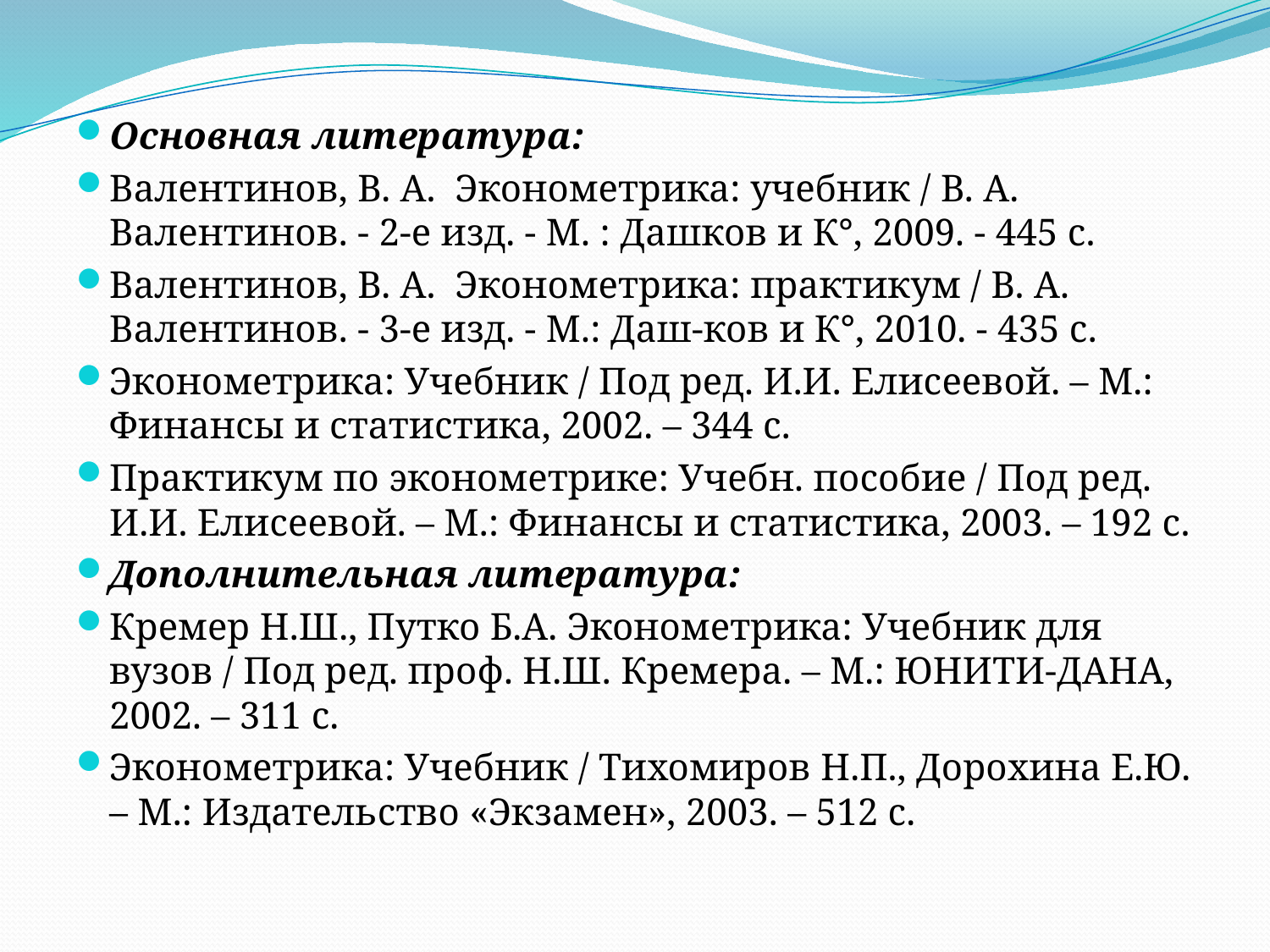

Основная литература:
Валентинов, В. А.  Эконометрика: учебник / В. А. Валентинов. - 2-е изд. - М. : Дашков и К°, 2009. - 445 с.
Валентинов, В. А.  Эконометрика: практикум / В. А. Валентинов. - 3-е изд. - М.: Даш-ков и К°, 2010. - 435 с.
Эконометрика: Учебник / Под ред. И.И. Елисеевой. – М.: Финансы и статистика, 2002. – 344 с.
Практикум по эконометрике: Учебн. пособие / Под ред. И.И. Елисеевой. – М.: Финансы и статистика, 2003. – 192 с.
Дополнительная литература:
Кремер Н.Ш., Путко Б.А. Эконометрика: Учебник для вузов / Под ред. проф. Н.Ш. Кремера. – М.: ЮНИТИ-ДАНА, 2002. – 311 с.
Эконометрика: Учебник / Тихомиров Н.П., Дорохина Е.Ю. – М.: Издательство «Экзамен», 2003. – 512 с.